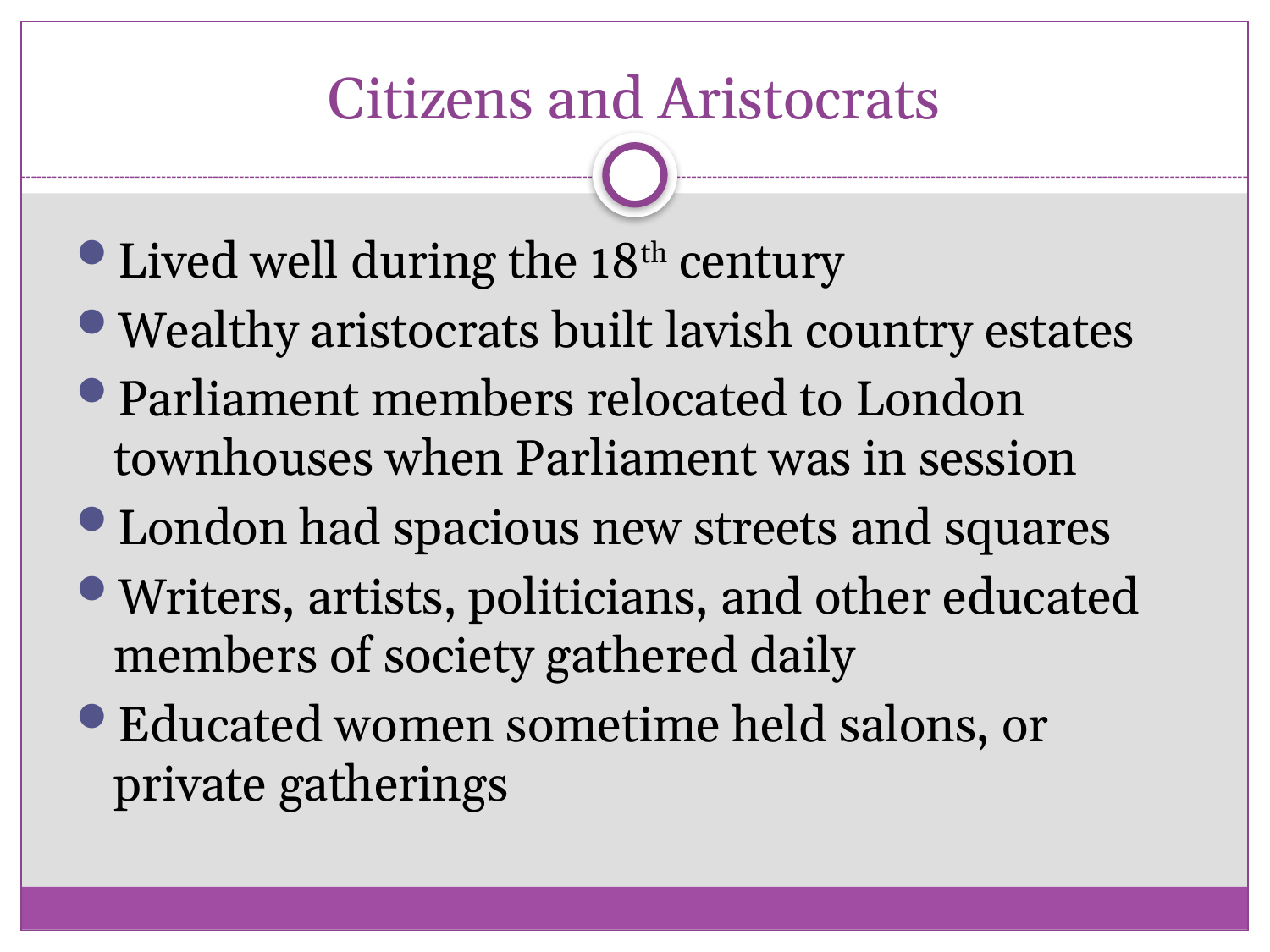

# Citizens and Aristocrats
Lived well during the 18th century
Wealthy aristocrats built lavish country estates
Parliament members relocated to London townhouses when Parliament was in session
London had spacious new streets and squares
Writers, artists, politicians, and other educated members of society gathered daily
Educated women sometime held salons, or private gatherings